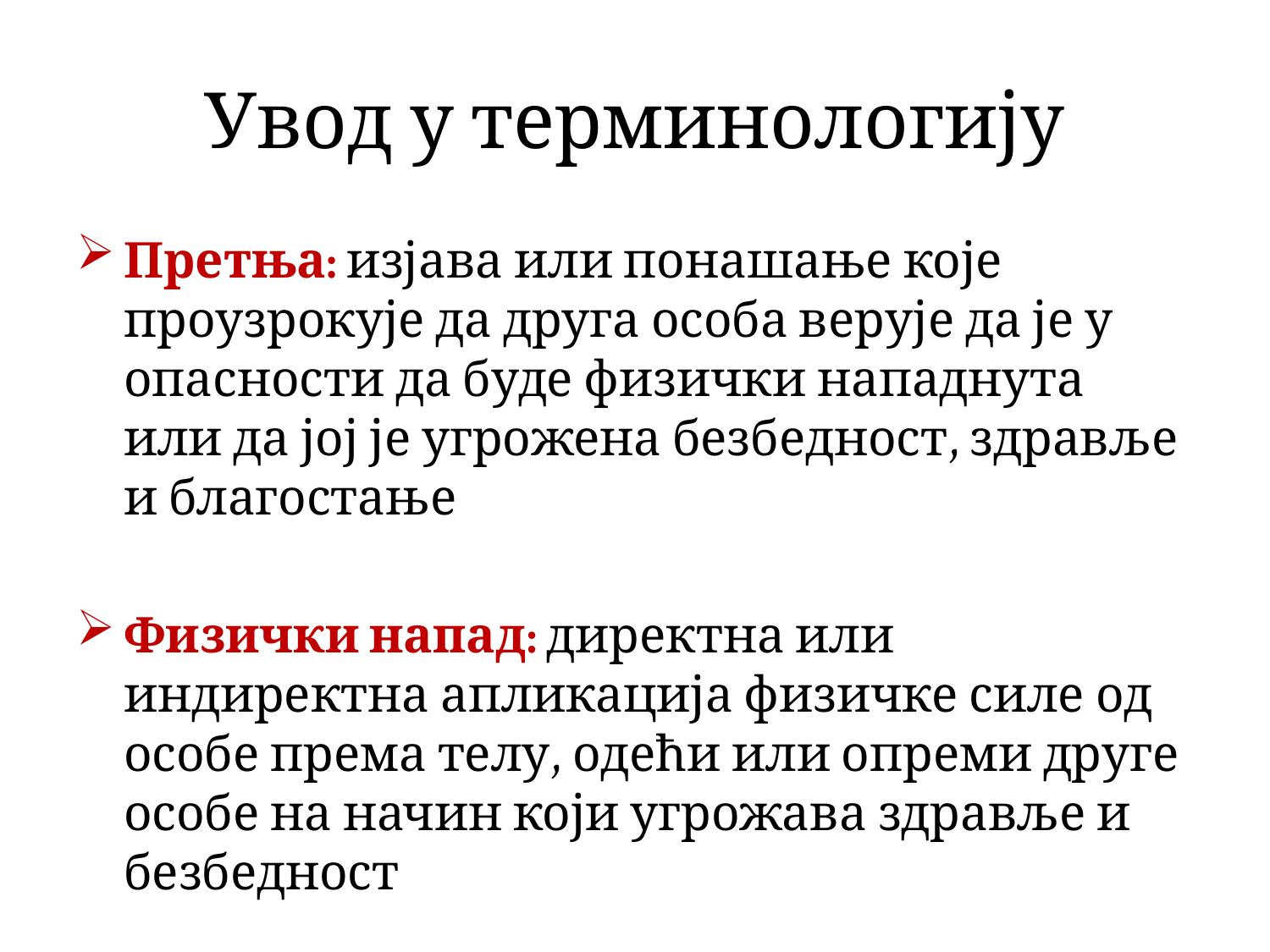

# Увод у терминологију
Претња: изјава или понашање које проузрокује да друга особа верује да је у опасности да буде физички нападнута или да јој је угрожена безбедност, здравље и благостање

Физички напад: директна или индиректна апликација физичке силе од особе према телу, одећи или опреми друге особе на начин који угрожава здравље и безбедност